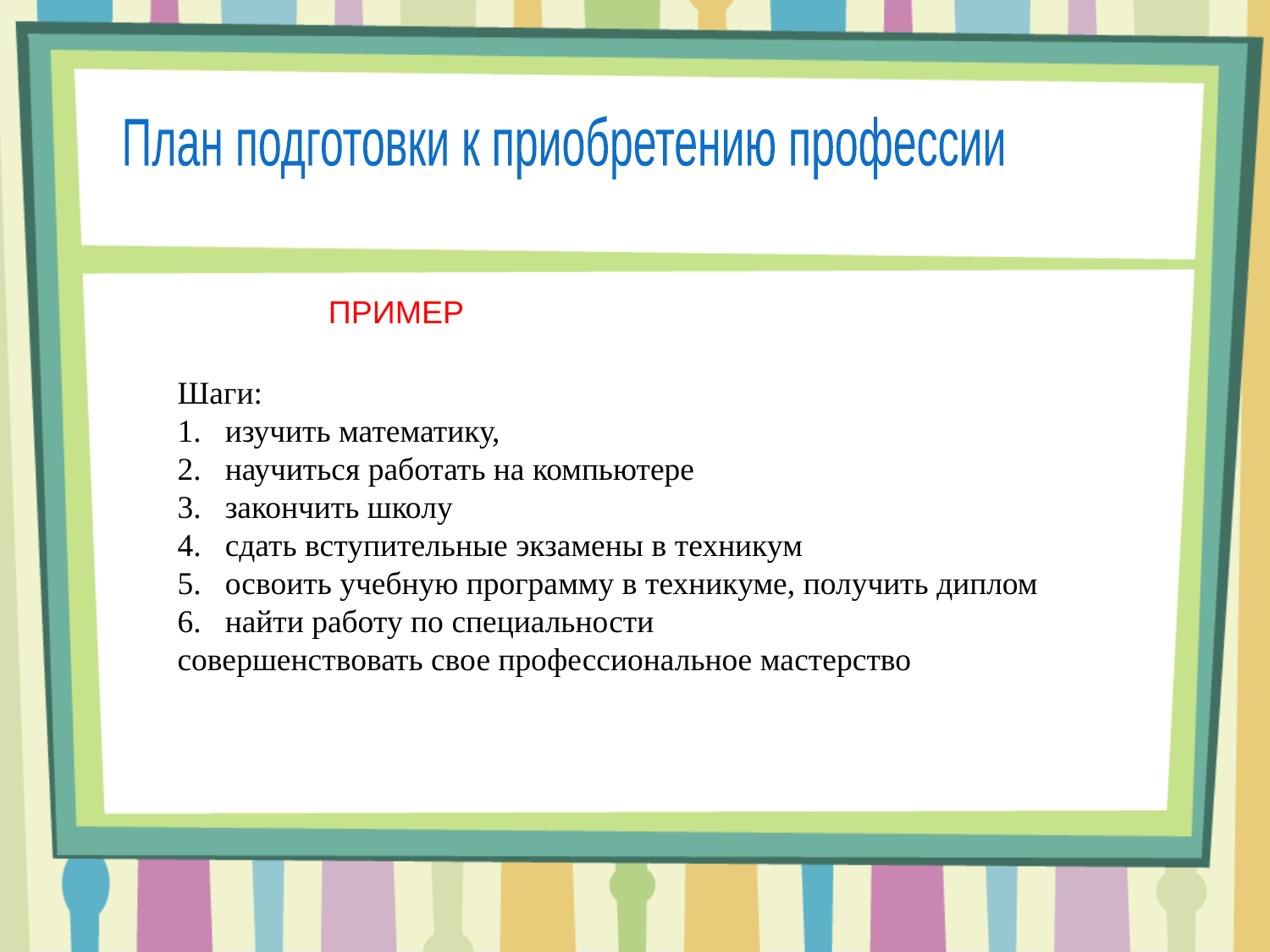

План подготовки к приобретению профессии
ПРИМЕР
Шаги:
изучить математику,
научиться работать на компьютере
закончить школу
сдать вступительные экзамены в техникум
освоить учебную программу в техникуме, получить диплом
найти работу по специальности
совершенствовать свое профессиональное мастерство